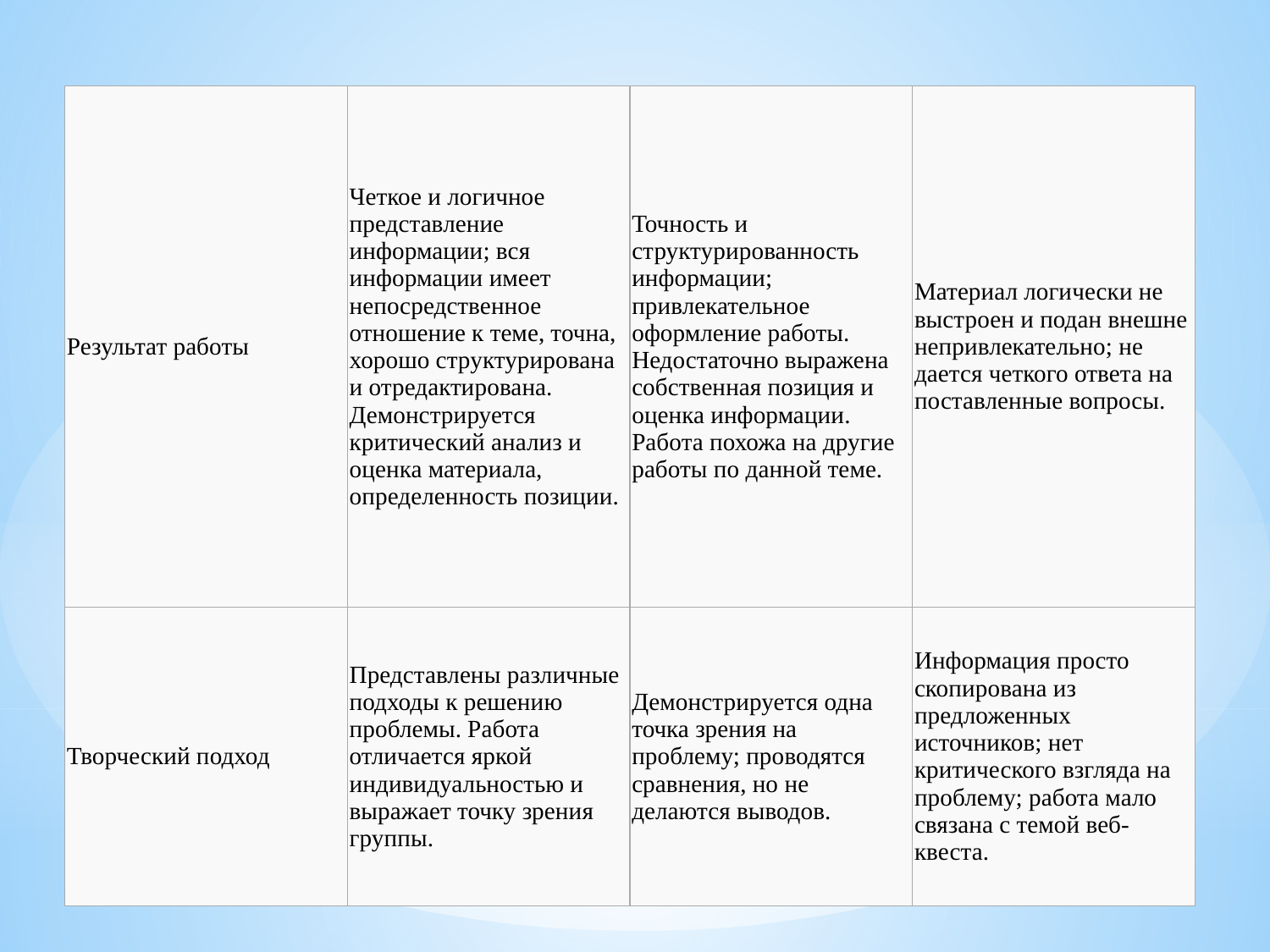

| Результат работы | Четкое и логичное представление информации; вся информации имеет непосредственное отношение к теме, точна, хорошо структурирована и отредактирована. Демонстрируется критический анализ и оценка материала, определенность позиции. | Точность и структурированность информации; привлекательное оформление работы. Недостаточно выражена собственная позиция и оценка информации. Работа похожа на другие работы по данной теме. | Материал логически не выстроен и подан внешне непривлекательно; не дается четкого ответа на поставленные вопросы. |
| --- | --- | --- | --- |
| Творческий подход | Представлены различные подходы к решению проблемы. Работа отличается яркой индивидуальностью и выражает точку зрения группы. | Демонстрируется одна точка зрения на проблему; проводятся сравнения, но не делаются выводов. | Информация просто скопирована из предложенных источников; нет критического взгляда на проблему; работа мало связана с темой веб-квеста. |